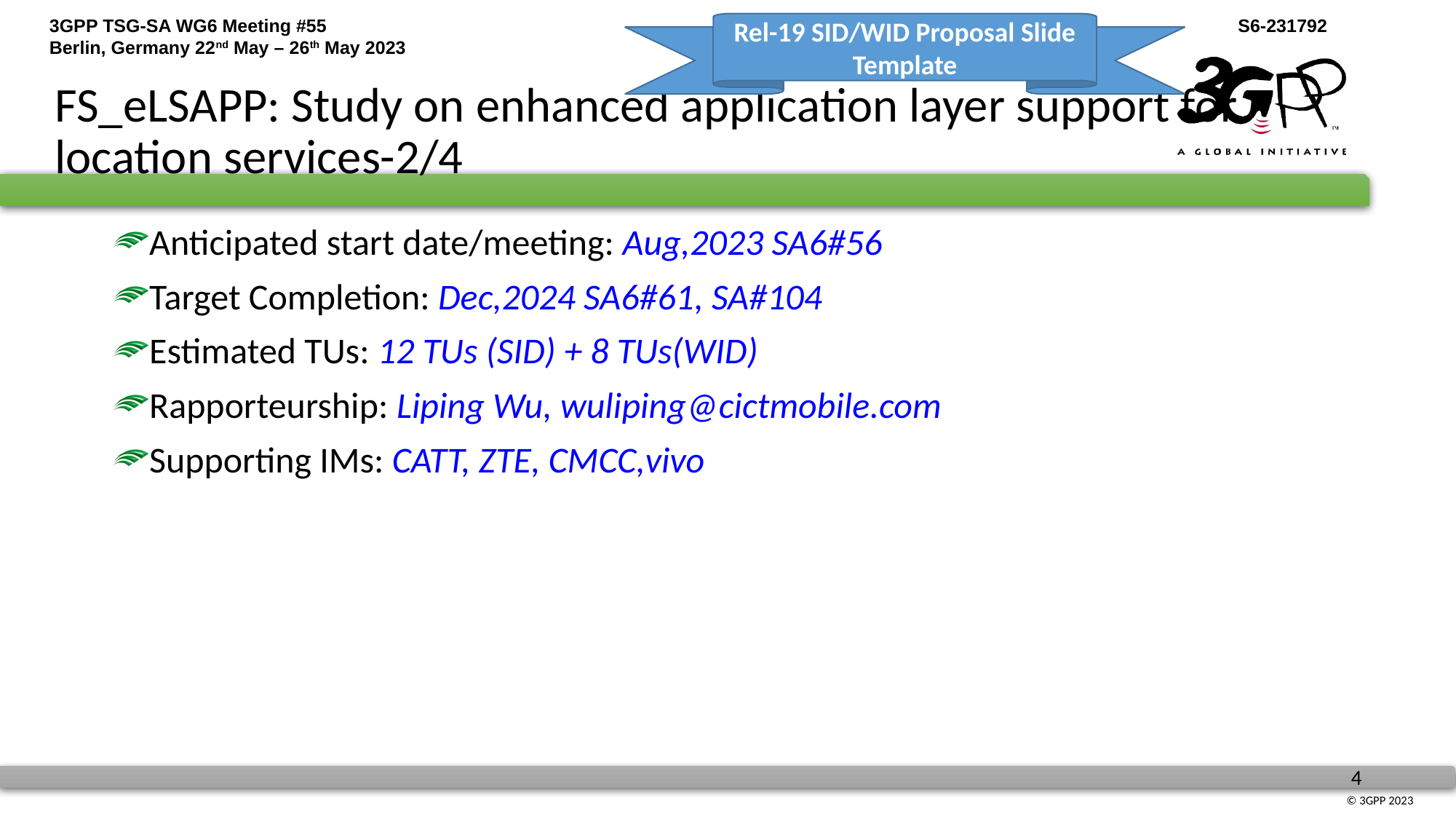

Rel-19 SID/WID Proposal Slide Template
# FS_eLSAPP: Study on enhanced application layer support for location services-2/4
Anticipated start date/meeting: Aug,2023 SA6#56
Target Completion: Dec,2024 SA6#61, SA#104
Estimated TUs: 12 TUs (SID) + 8 TUs(WID)
Rapporteurship: Liping Wu, wuliping@cictmobile.com
Supporting IMs: CATT, ZTE, CMCC,vivo